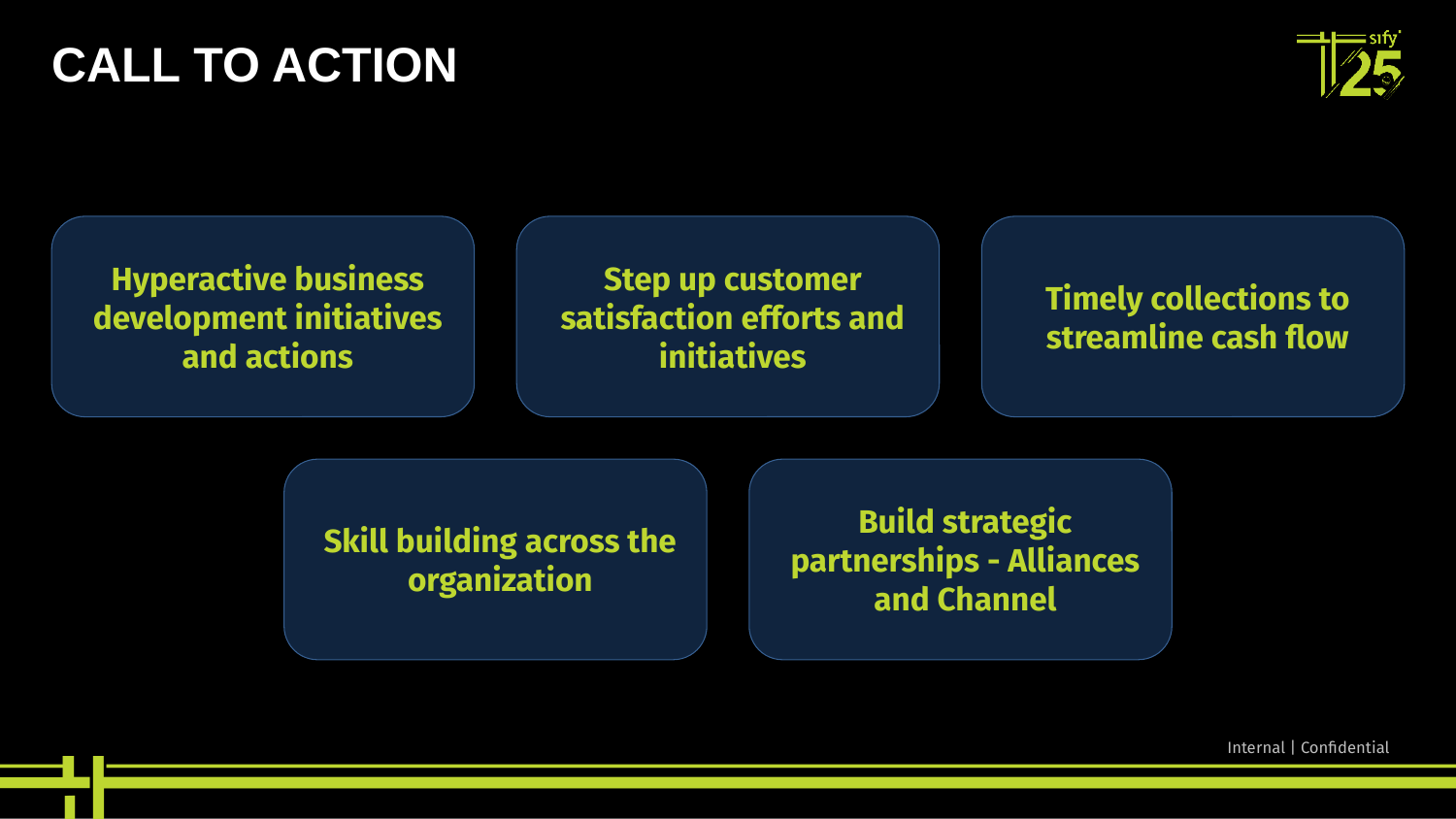

# Call to action
Hyperactive business development initiatives and actions
Step up customer satisfaction efforts and initiatives
Timely collections to streamline cash flow
Skill building across the organization
Build strategic partnerships - Alliances and Channel